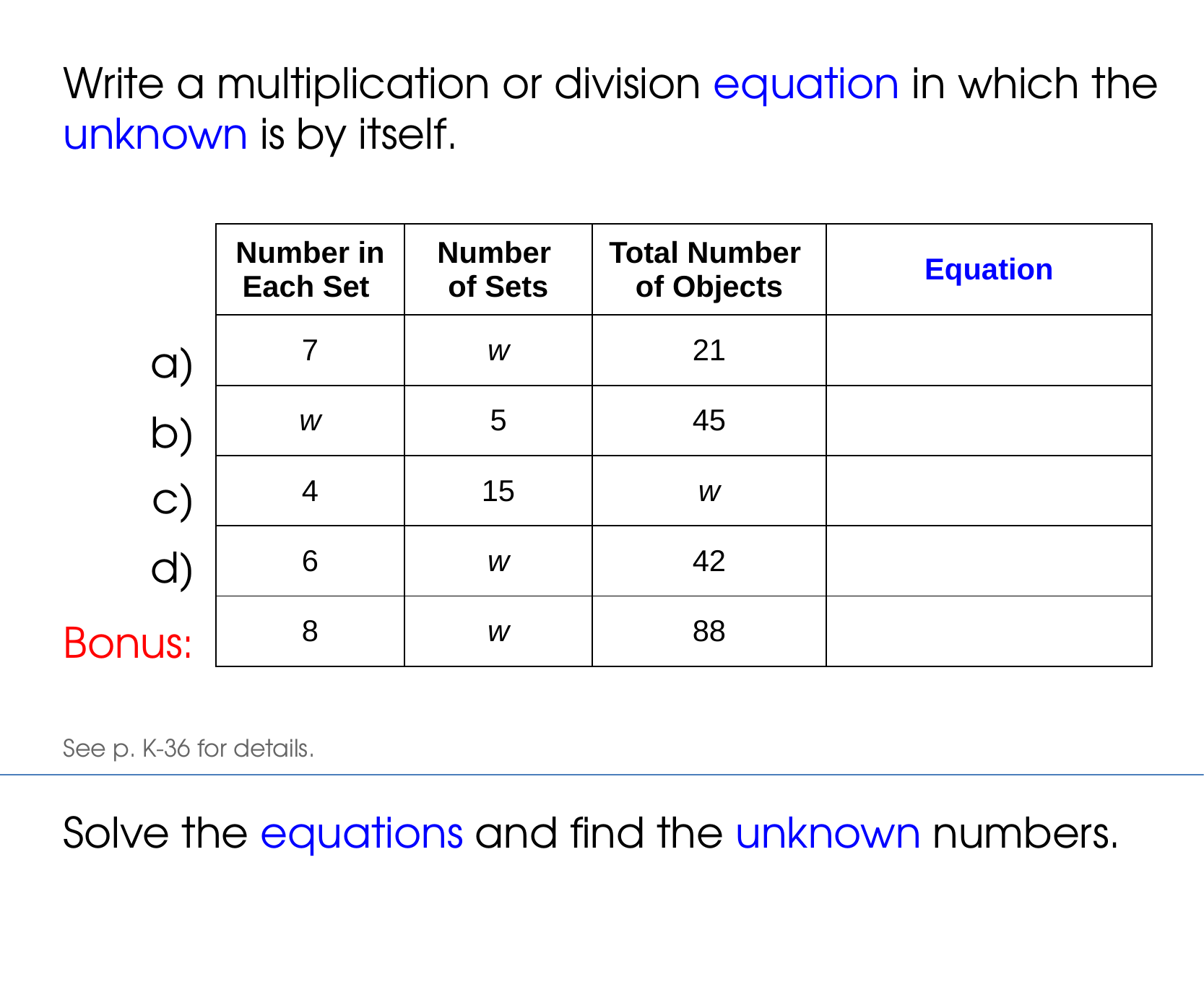

Write a multiplication or division equation in which the unknown is by itself.
| Number in Each Set | Number ​of Sets | Total Number  ​of Objects | Equation |
| --- | --- | --- | --- |
| 7 | w | 21 |  |
| w | 5 | 45 |  |
| 4 | 15 | w |  |
| 6 | w | 42 |  |
| 8 | w | 88 |  |
a)
b)
c)
d)
Bonus:
See p. K-36 for details.
Solve the equations and find the unknown numbers.